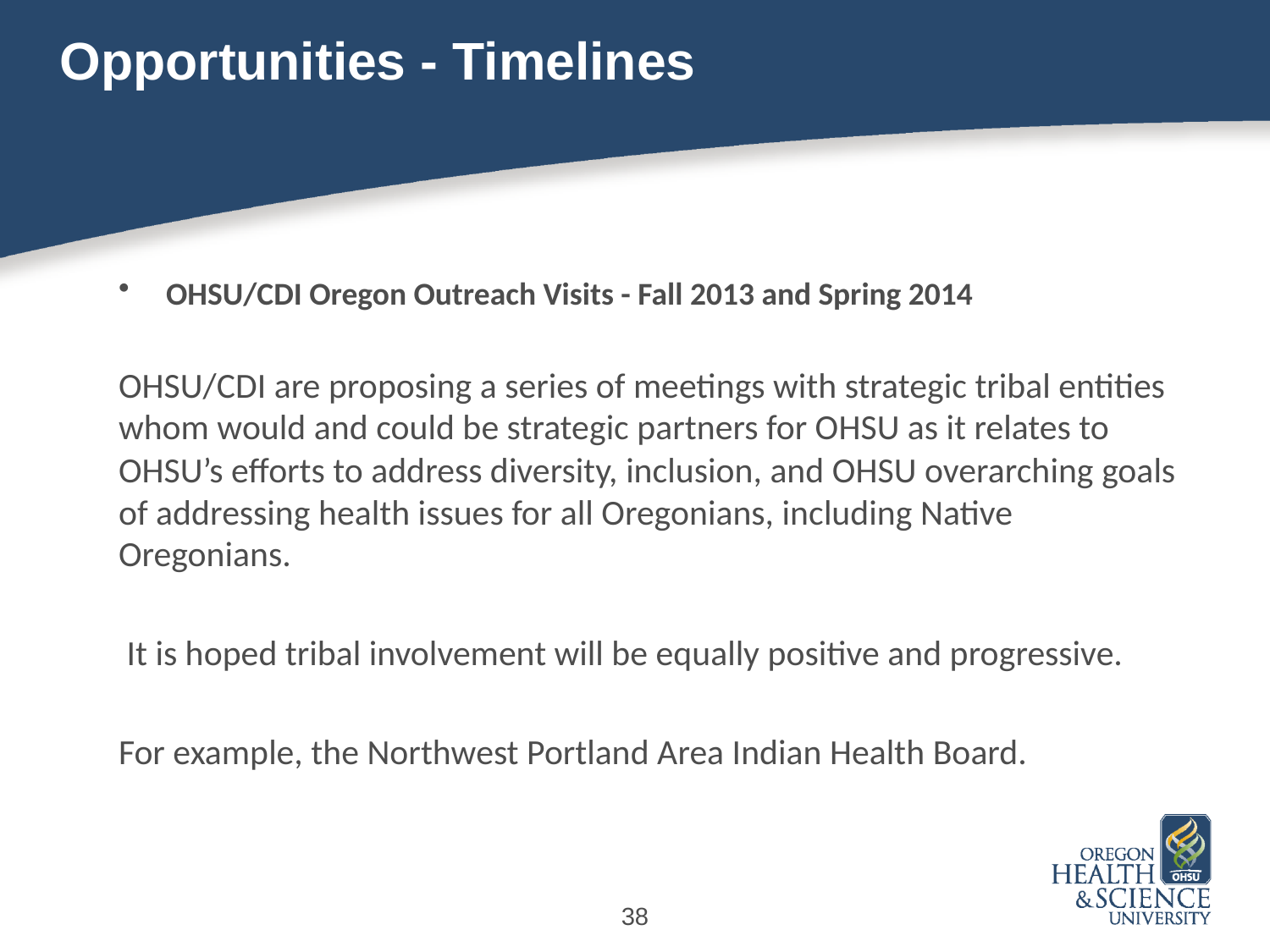

# Opportunities - Timelines

OHSU/CDI Oregon Outreach Visits - Fall 2013 and Spring 2014

OHSU/CDI are proposing a series of meetings with strategic tribal entities whom would and could be strategic partners for OHSU as it relates to OHSU’s efforts to address diversity, inclusion, and OHSU overarching goals of addressing health issues for all Oregonians, including Native Oregonians.

 It is hoped tribal involvement will be equally positive and progressive.

For example, the Northwest Portland Area Indian Health Board.

38